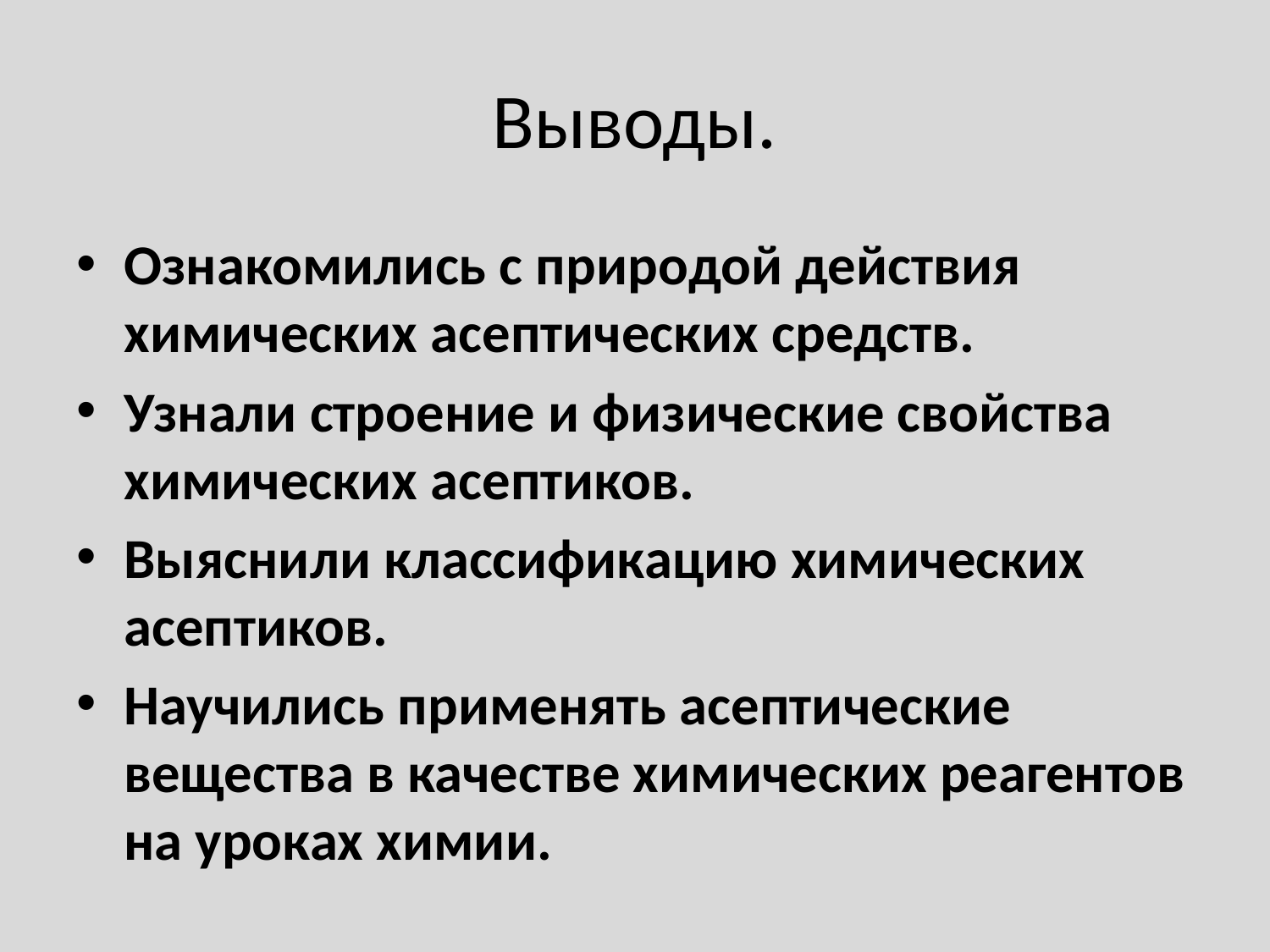

# Выводы.
Ознакомились с природой действия химических асептических средств.
Узнали строение и физические свойства химических асептиков.
Выяснили классификацию химических асептиков.
Научились применять асептические вещества в качестве химических реагентов на уроках химии.